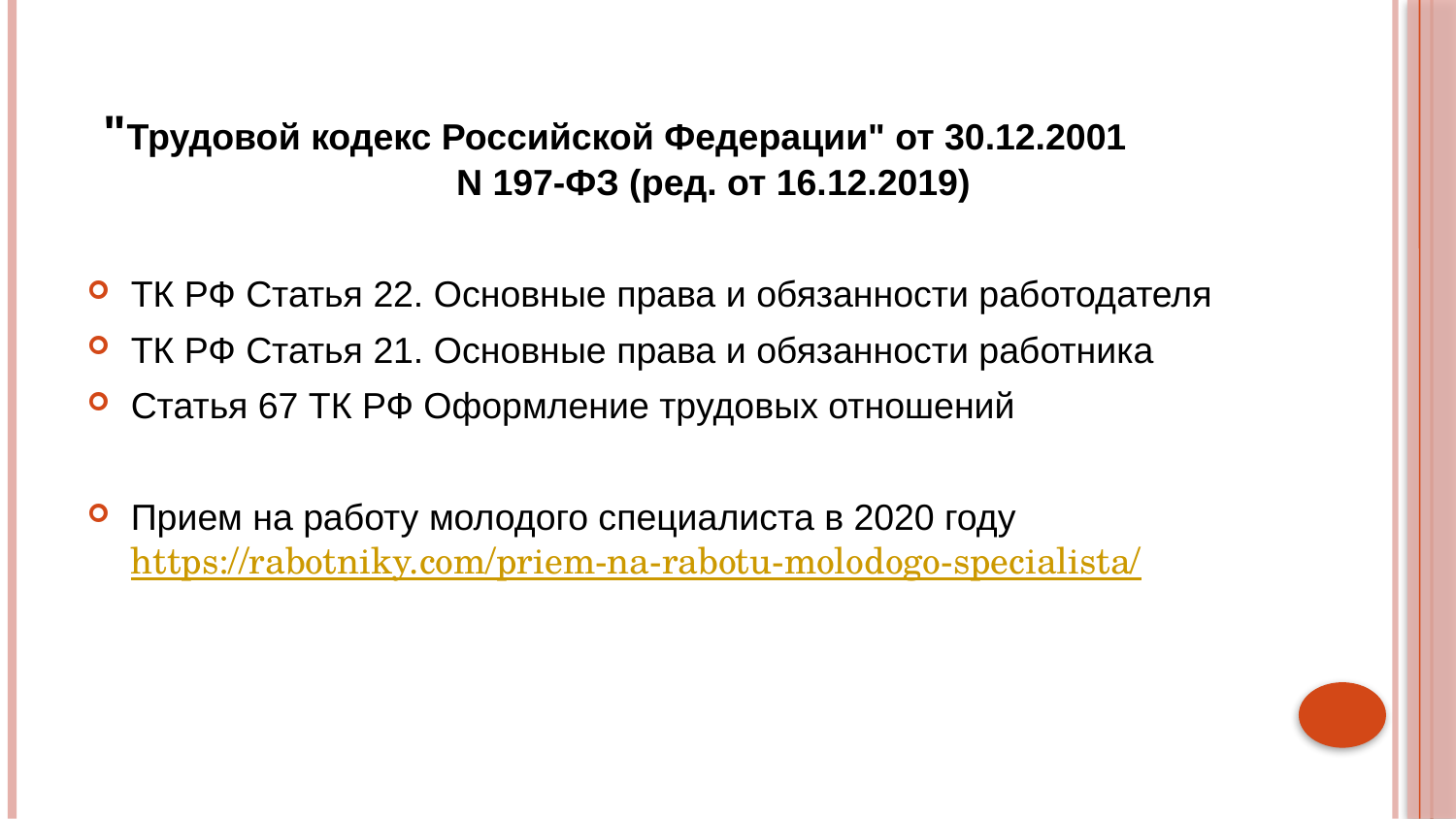

"Трудовой кодекс Российской Федерации" от 30.12.2001                N 197-ФЗ (ред. от 16.12.2019)

ТК РФ Статья 22. Основные права и обязанности работодателя
ТК РФ Статья 21. Основные права и обязанности работника
Статья 67 ТК РФ Оформление трудовых отношений

Прием на работу молодого специалиста в 2020 году https://rabotniky.com/priem-na-rabotu-molodogo-specialista/